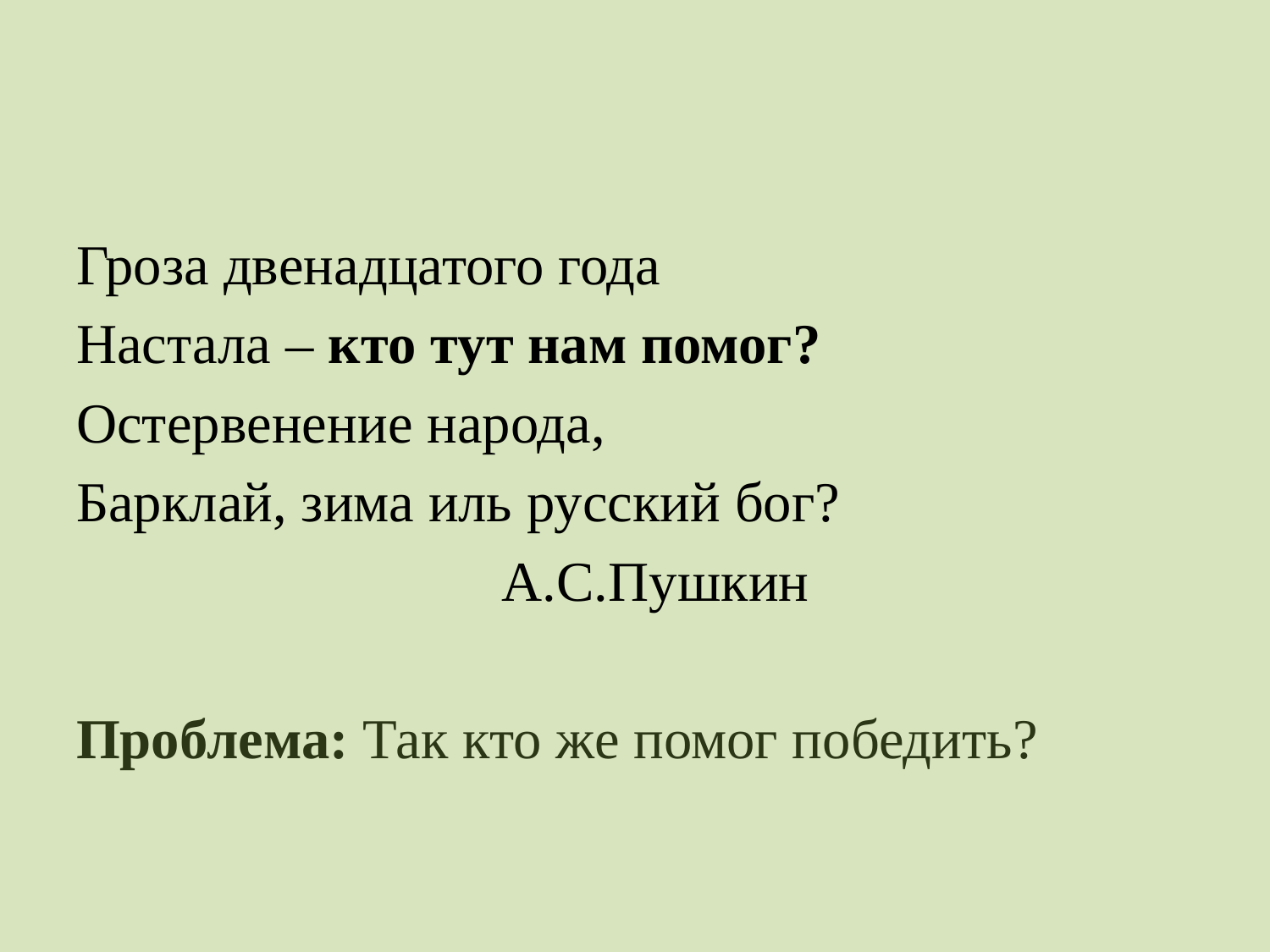

#
Гроза двенадцатого года
Настала – кто тут нам помог?
Остервенение народа,
Барклай, зима иль русский бог?
                              А.С.Пушкин

Проблема: Так кто же помог победить?